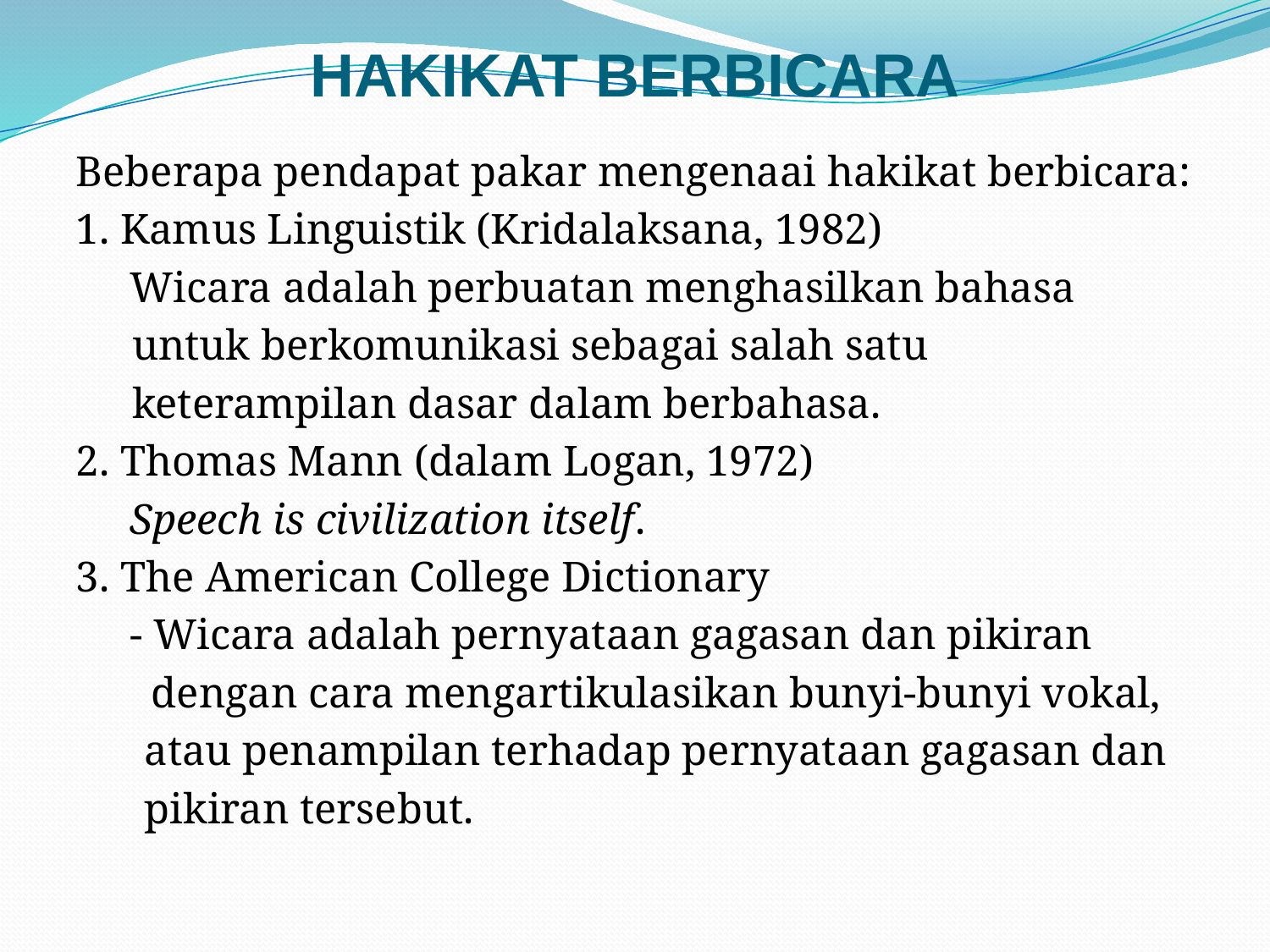

# HAKIKAT BERBICARA
Beberapa pendapat pakar mengenaai hakikat berbicara:
1. Kamus Linguistik (Kridalaksana, 1982)
     Wicara adalah perbuatan menghasilkan bahasa
	  untuk berkomunikasi sebagai salah satu
	  keterampilan dasar dalam berbahasa.
2. Thomas Mann (dalam Logan, 1972)
     Speech is civilization itself.
3. The American College Dictionary
     - Wicara adalah pernyataan gagasan dan pikiran
       dengan cara mengartikulasikan bunyi-bunyi vokal,
	 atau penampilan terhadap pernyataan gagasan dan
	 pikiran tersebut.